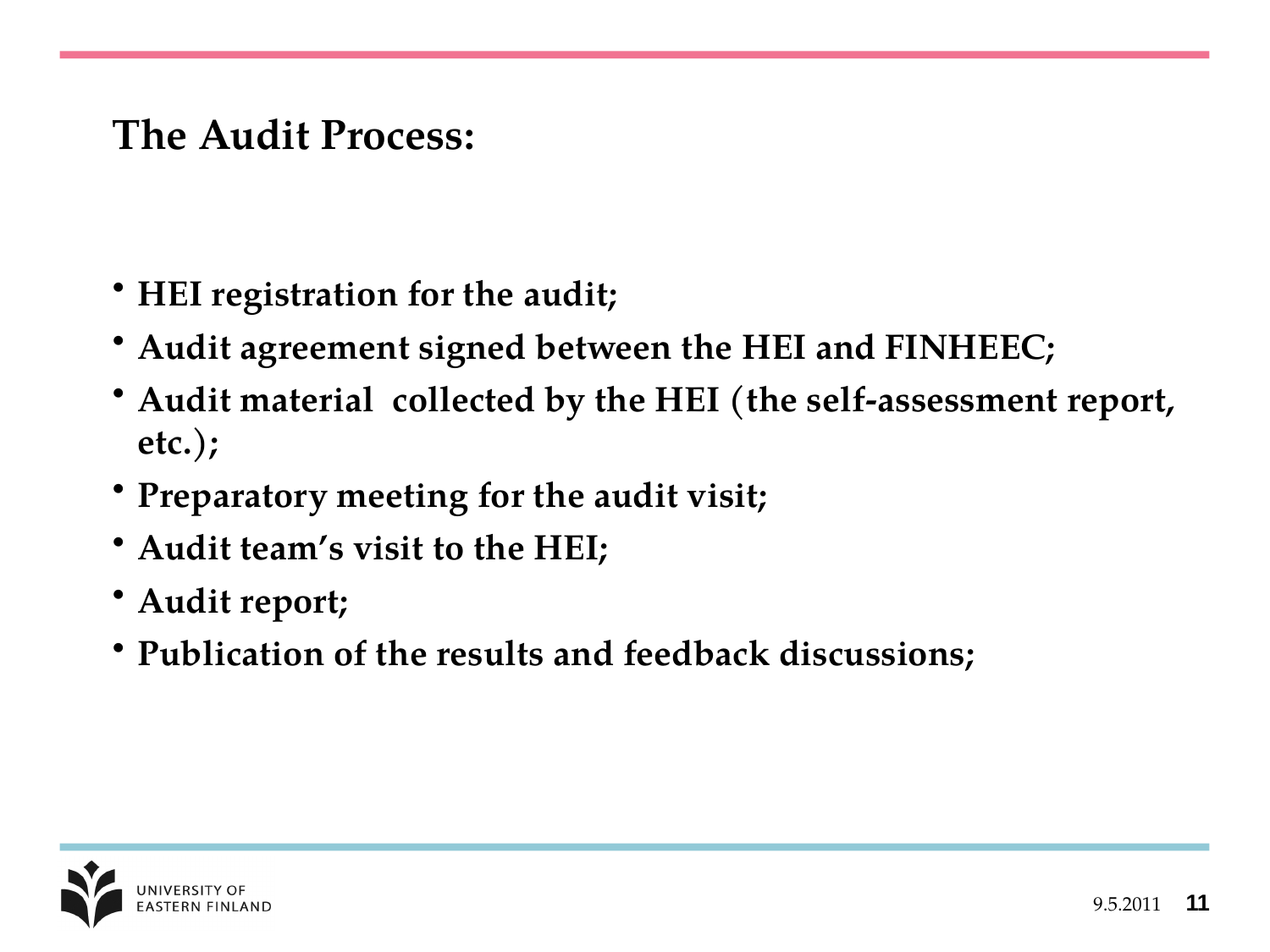

# The Audit Process:
HEI registration for the audit;
Audit agreement signed between the HEI and FINHEEC;
Audit material  collected by the HEI (the self-assessment report, etc.);
Preparatory meeting for the audit visit;
Audit team’s visit to the HEI;
Audit report;
Publication of the results and feedback discussions;
9.5.2011
11